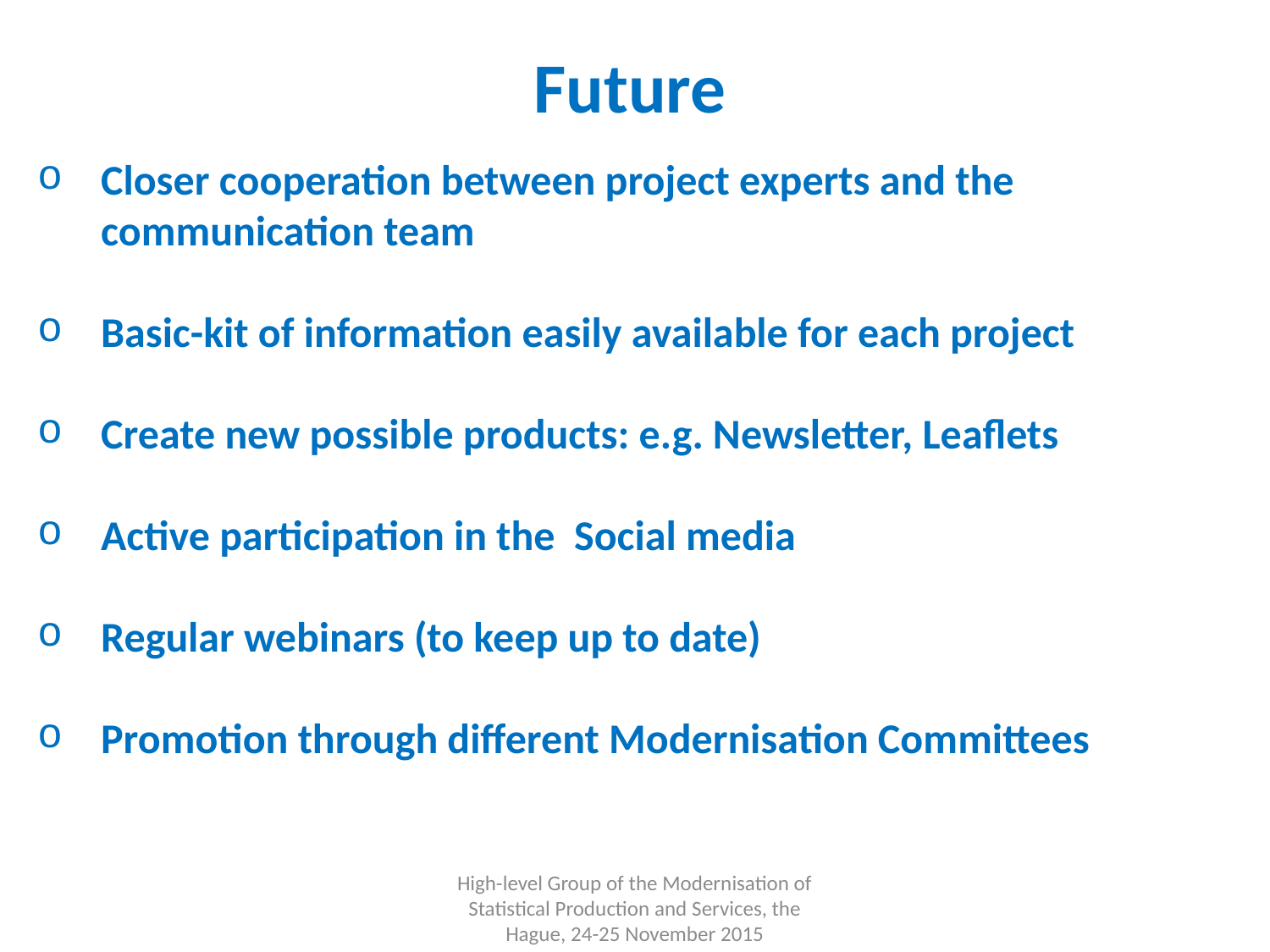

Future
Closer cooperation between project experts and the communication team

Basic-kit of information easily available for each project

Create new possible products: e.g. Newsletter, Leaflets

Active participation in the  Social media

Regular webinars (to keep up to date)

Promotion through different Modernisation Committees
High-level Group of the Modernisation of Statistical Production and Services, the Hague, 24-25 November 2015